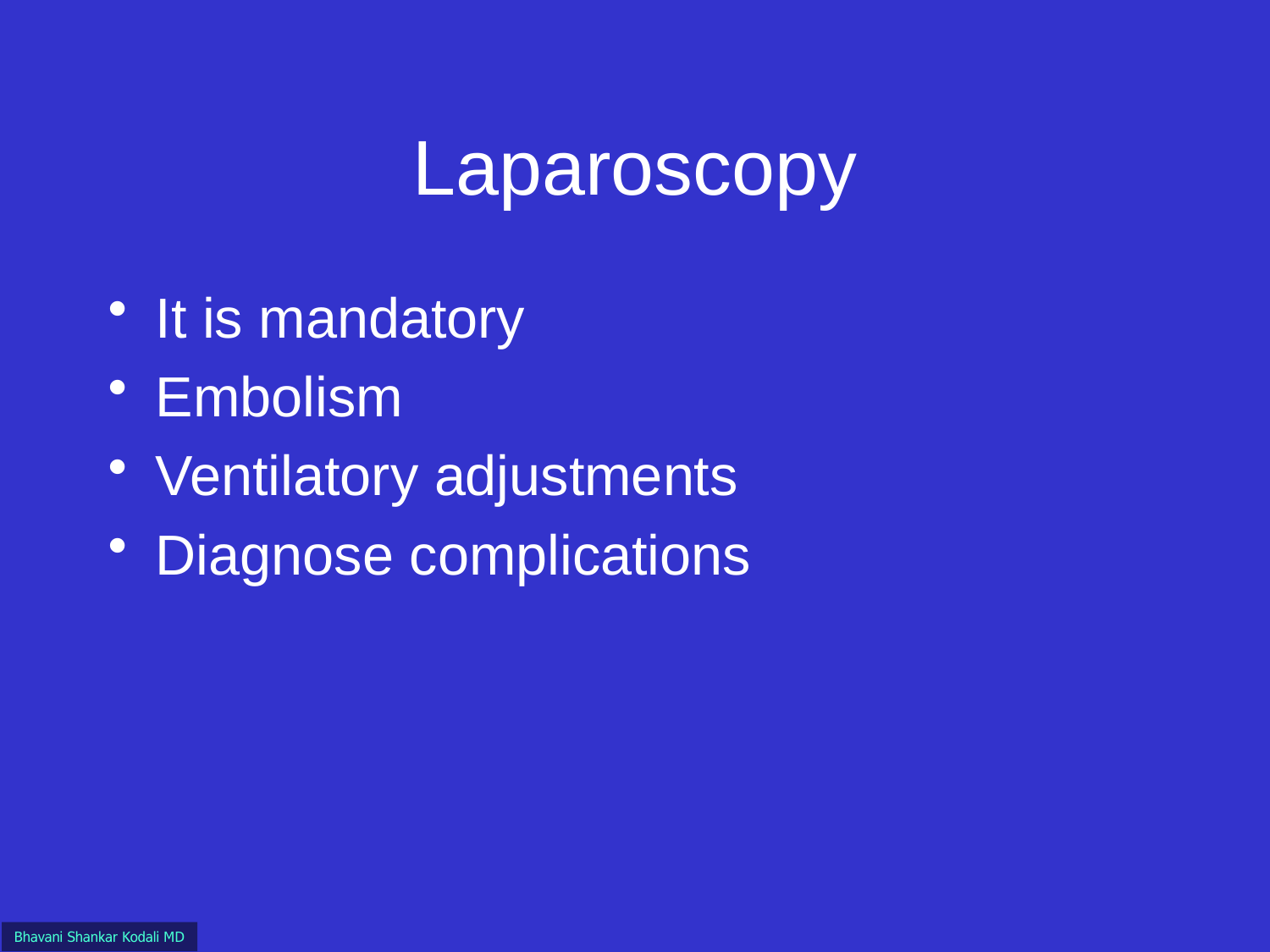

# Laparoscopy
It is mandatory
Embolism
Ventilatory adjustments
Diagnose complications
Bhavani Shankar Kodali MD